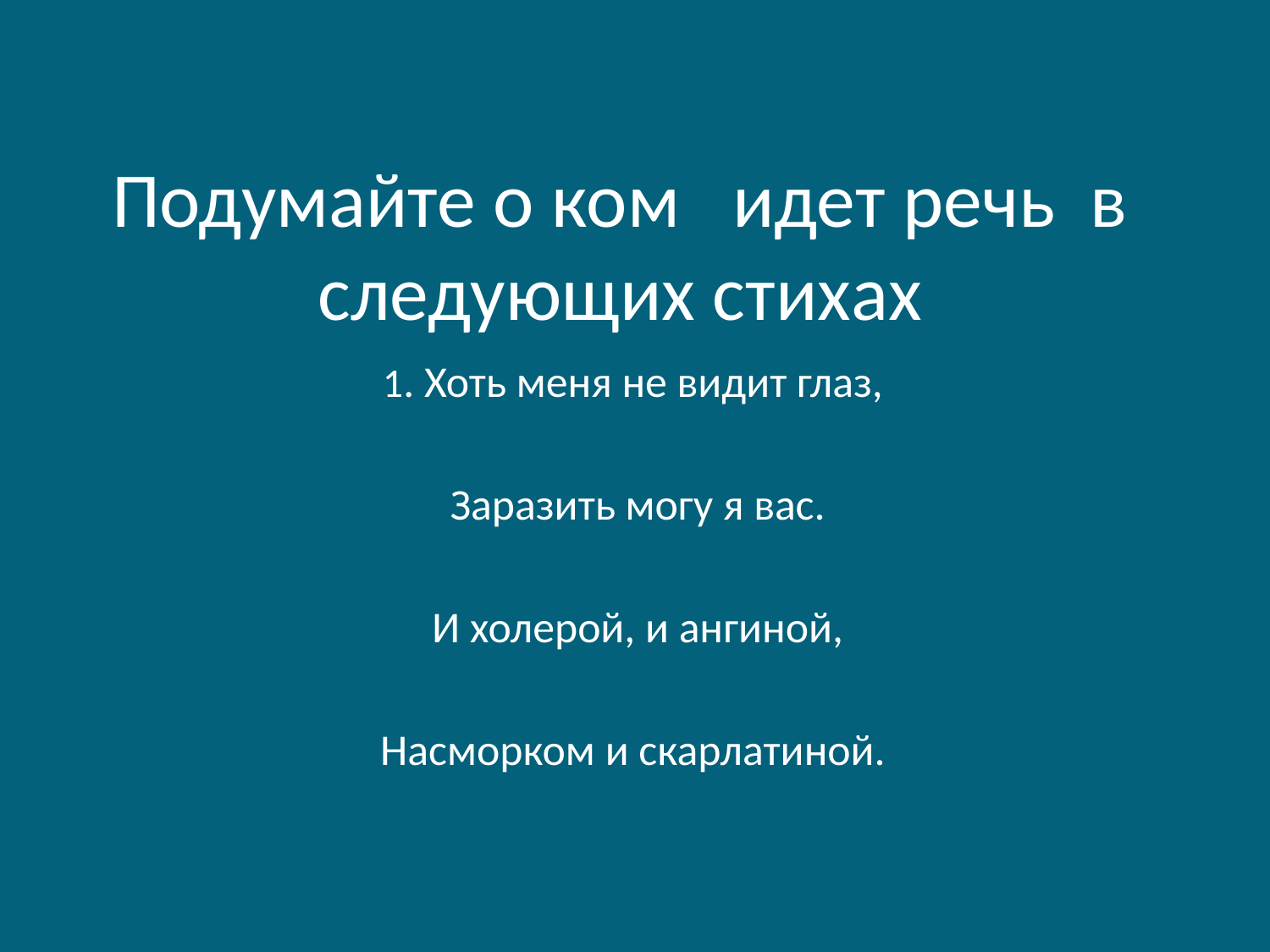

# Подумайте о ком   идет речь  в  следующих стихах
1. Хоть меня не видит глаз,

 Заразить могу я вас.

 И холерой, и ангиной,

 Насморком и скарлатиной.